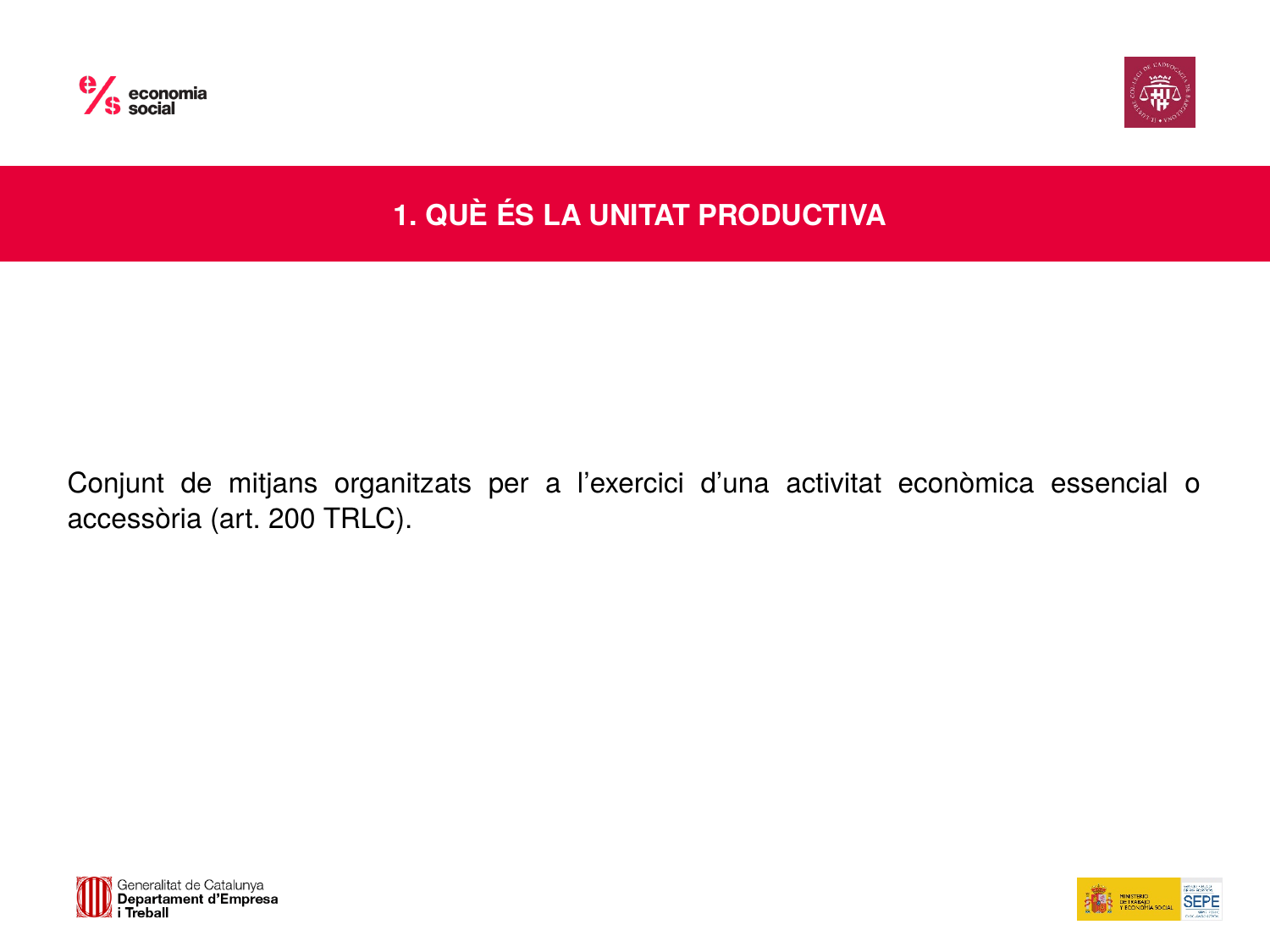

1. QUÈ ÉS LA UNITAT PRODUCTIVA
Conjunt de mitjans organitzats per a l’exercici d’una activitat econòmica essencial o accessòria (art. 200 TRLC).